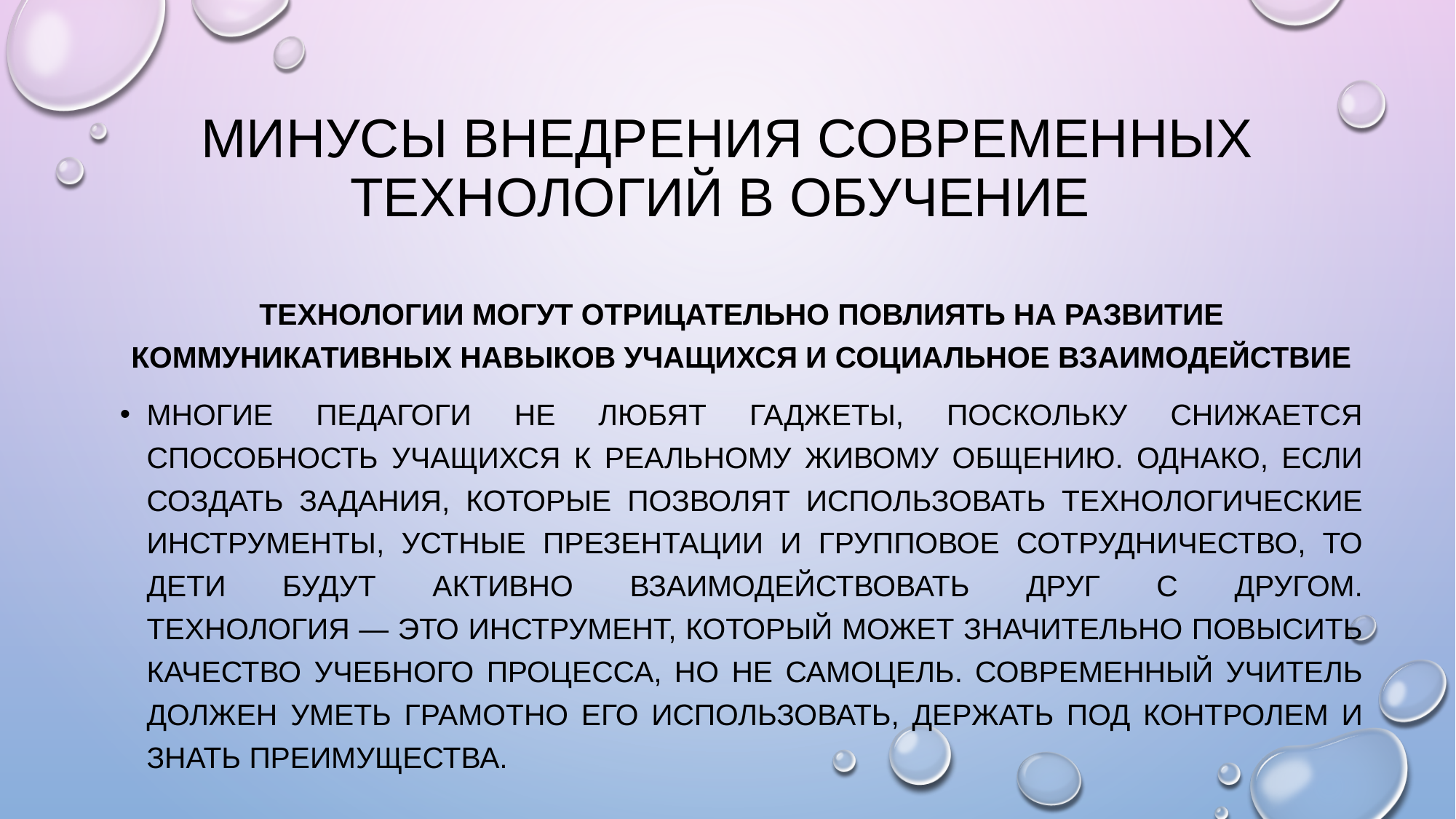

# минусы внедрения современных технологий в обучение
Технологии могут отрицательно повлиять на развитие коммуникативных навыков учащихся и социальное взаимодействие
Многие педагоги не любят гаджеты, поскольку снижается способность учащихся к реальному живому общению. Однако, если создать задания, которые позволят использовать технологические инструменты, устные презентации и групповое сотрудничество, то дети будут активно взаимодействовать друг с другом.
Технология — это инструмент, который может значительно повысить качество учебного процесса, но не самоцель. Современный учитель должен уметь грамотно его использовать, держать под контролем и знать преимущества.